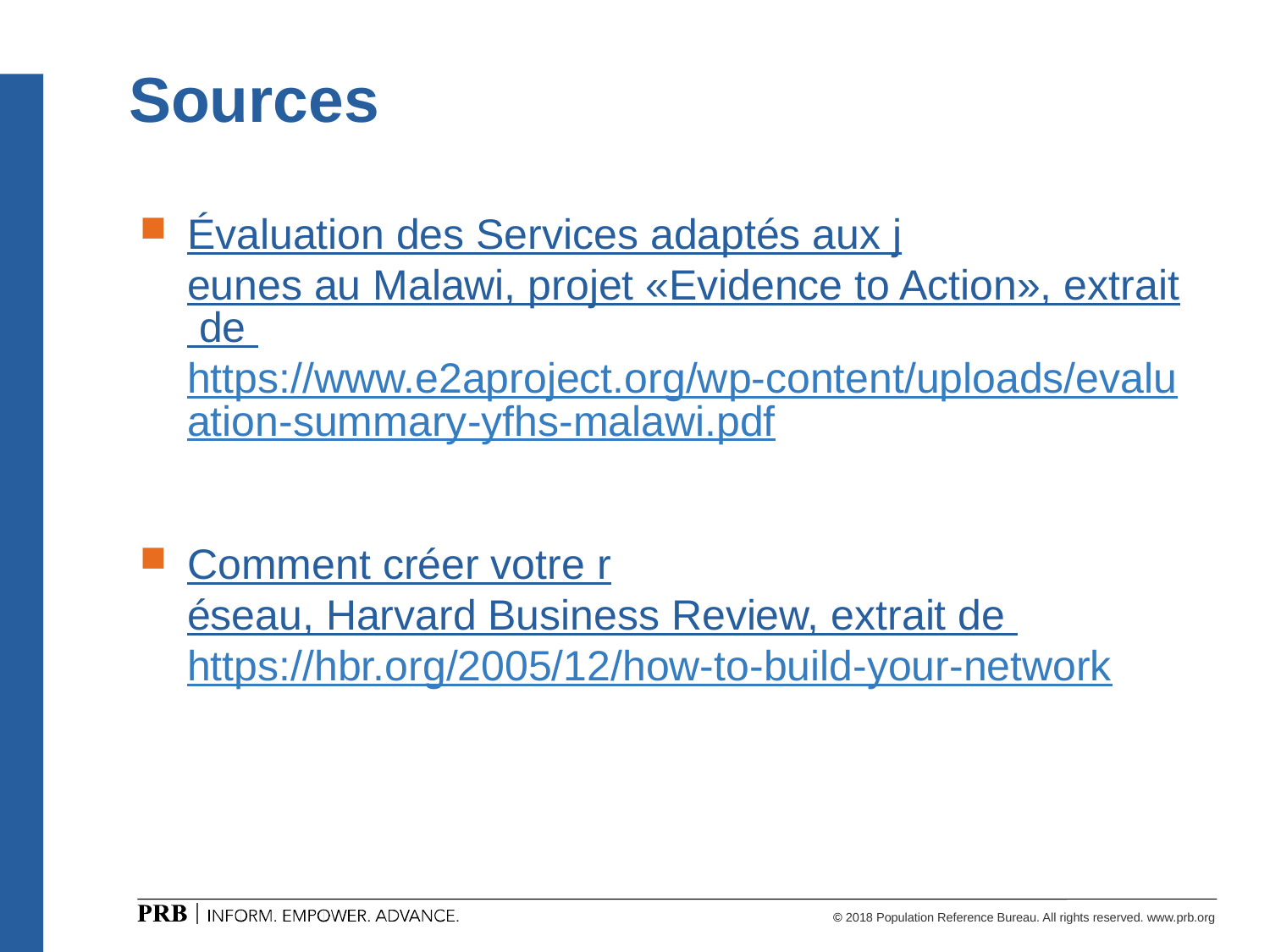

# Sources
Évaluation des Services adaptés aux jeunes au Malawi, projet «Evidence to Action», extrait de https://www.e2aproject.org/wp-content/uploads/evaluation-summary-yfhs-malawi.pdf
Comment créer votre réseau, Harvard Business Review, extrait de https://hbr.org/2005/12/how-to-build-your-network